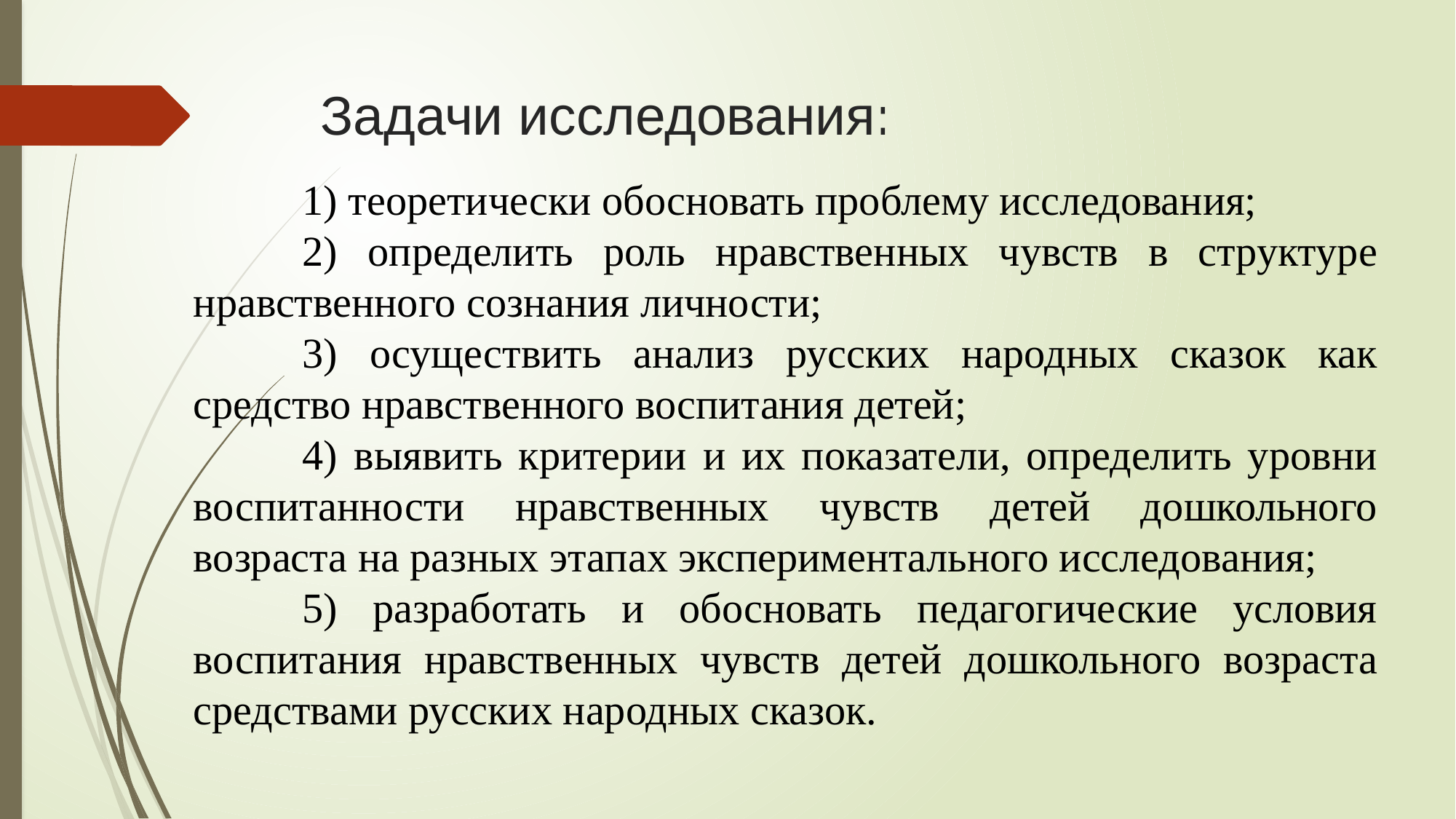

# Задачи исследования:
	1) теоретически обосновать проблему исследования;
	2) определить роль нравственных чувств в структуре нравственного сознания личности;
	3) осуществить анализ русских народных сказок как средство нравственного воспитания детей;
	4) выявить критерии и их показатели, определить уровни воспитанности нравственных чувств детей дошкольного возраста на разных этапах экспериментального исследования;
	5) разработать и обосновать педагогические условия воспитания нравственных чувств детей дошкольного возраста средствами русских народных сказок.